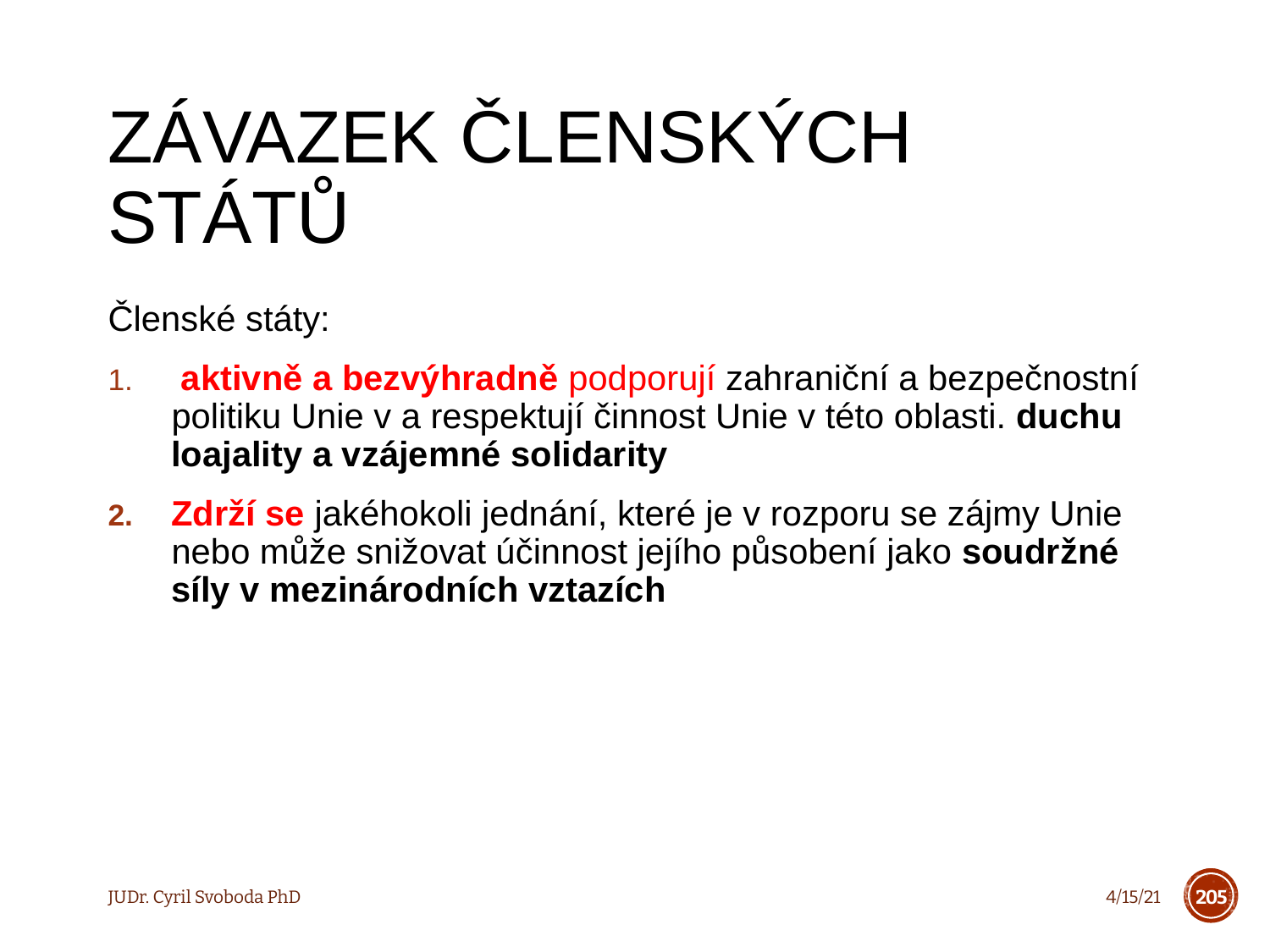

# Závazek členských států
Členské státy:
 aktivně a bezvýhradně podporují zahraniční a bezpečnostní politiku Unie v a respektují činnost Unie v této oblasti. duchu loajality a vzájemné solidarity
Zdrží se jaké­hokoli jednání, které je v rozporu se zájmy Unie nebo může snižovat účinnost jejího působení jako soudržné síly v mezinárodních vztazích

JUDr. Cyril Svoboda PhD
4/15/21
205